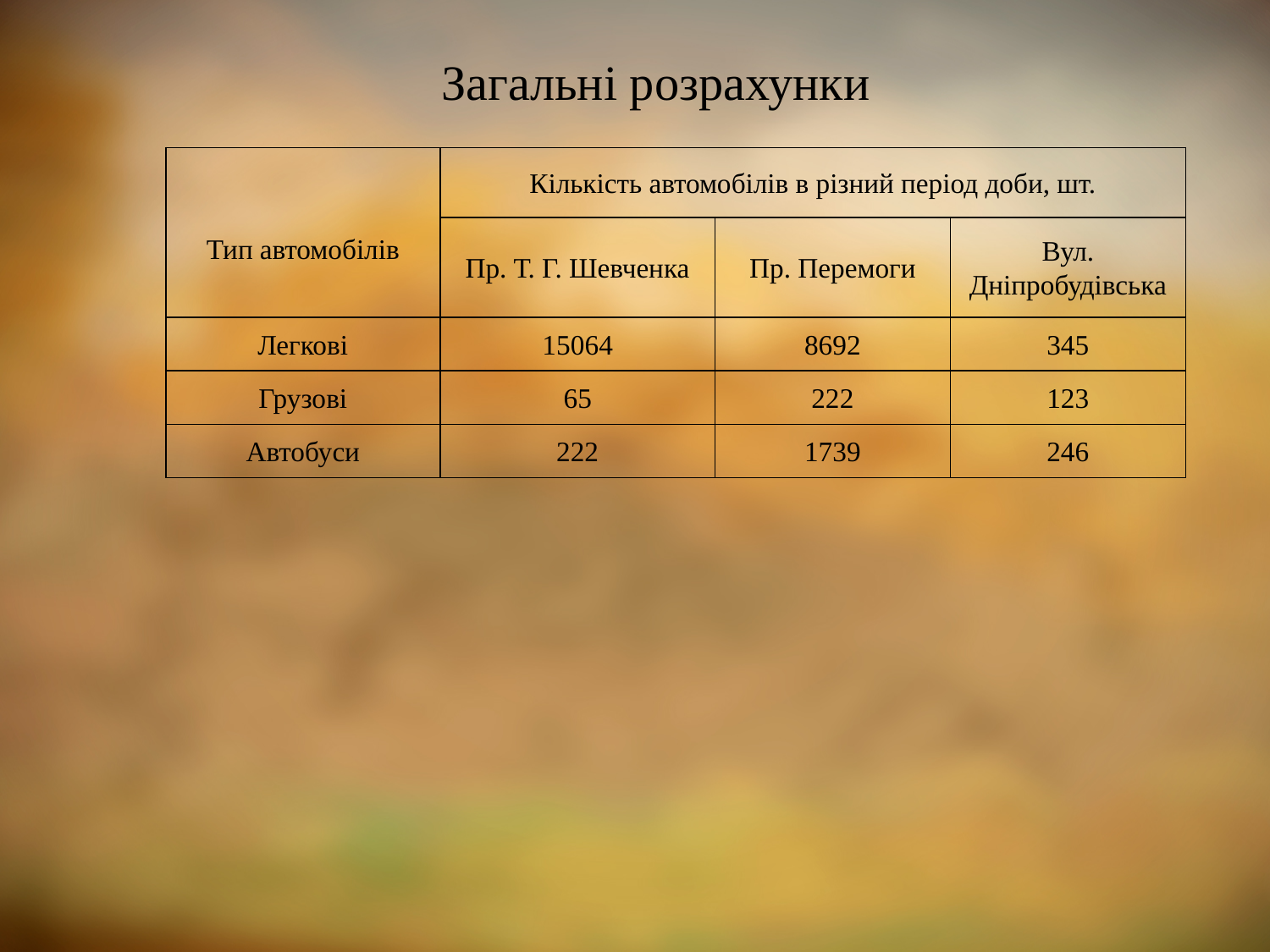

Загальні розрахунки
| Тип автомобілів | Кількість автомобілів в різний період доби, шт. |  |  |
| --- | --- | --- | --- |
|  | Пр. Т. Г. Шевченка | Пр. Перемоги | Вул. Дніпробудівська |
| Легкові | 15064 | 8692 | 345 |
| Грузові | 65 | 222 | 123 |
| Автобуси | 222 | 1739 | 246 |